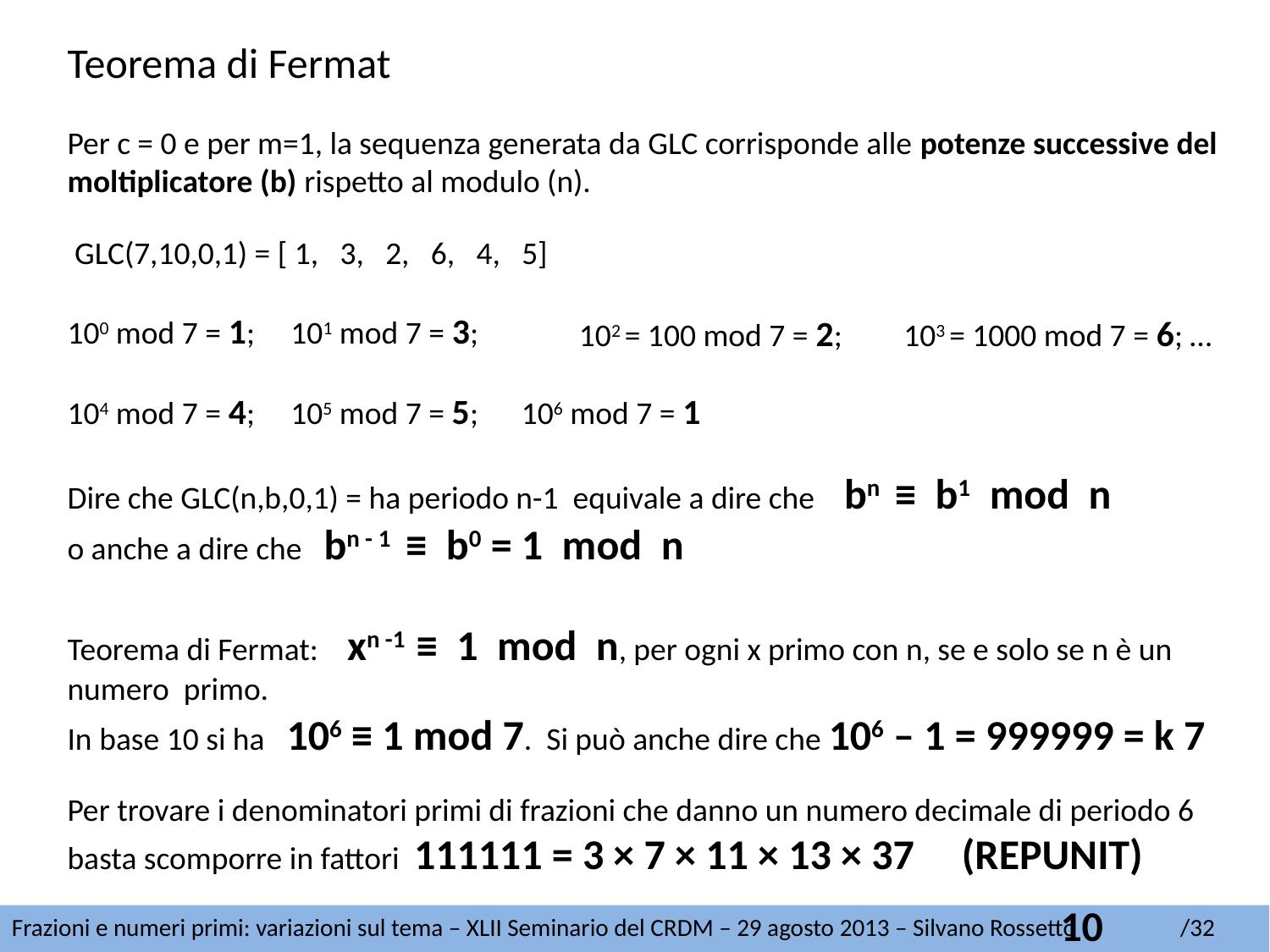

Teorema di Fermat
Per c = 0 e per m=1, la sequenza generata da GLC corrisponde alle potenze successive del moltiplicatore (b) rispetto al modulo (n).
 GLC(7,10,0,1) = [ 1,   3,   2,   6,   4,   5]

100 mod 7 = 1;     101 mod 7 = 3;
103 = 1000 mod 7 = 6; …
102 = 100 mod 7 = 2;
104 mod 7 = 4;     105 mod 7 = 5;      106 mod 7 = 1
Dire che GLC(n,b,0,1) = ha periodo n-1  equivale a dire che    bn  ≡  b1  mod  n
o anche a dire che   bn - 1  ≡  b0 = 1  mod  n
Teorema di Fermat:    xn -1  ≡  1  mod  n, per ogni x primo con n, se e solo se n è un numero  primo.
In base 10 si ha   106 ≡ 1 mod 7.  Si può anche dire che 106 – 1 = 999999 = k 7
Per trovare i denominatori primi di frazioni che danno un numero decimale di periodo 6 basta scomporre in fattori  111111 = 3 × 7 × 11 × 13 × 37     (REPUNIT)